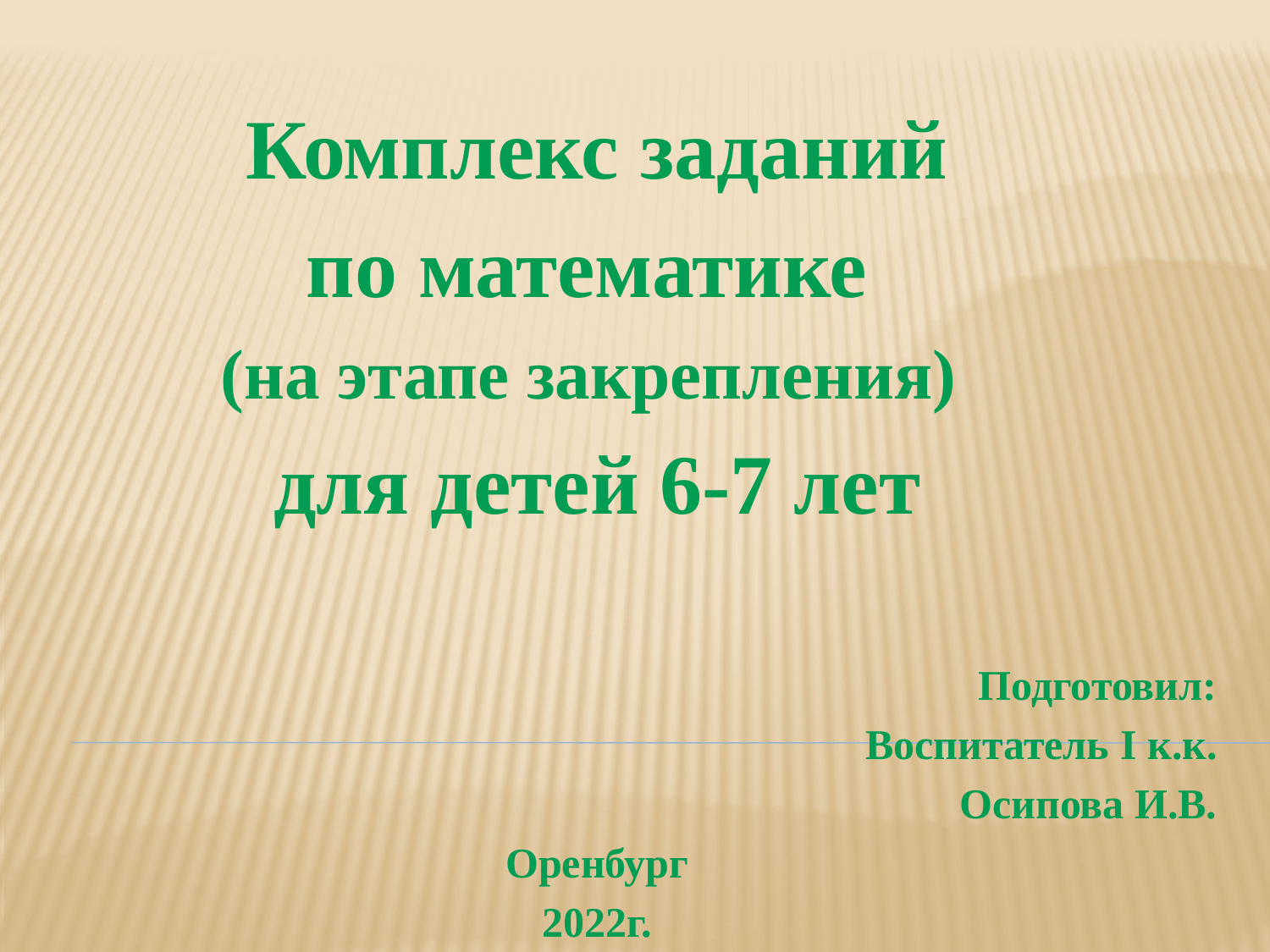

Комплекс заданий
по математике
(на этапе закрепления)
для детей 6-7 лет

Подготовил:
Воспитатель I к.к.
Осипова И.В.
Оренбург
2022г.